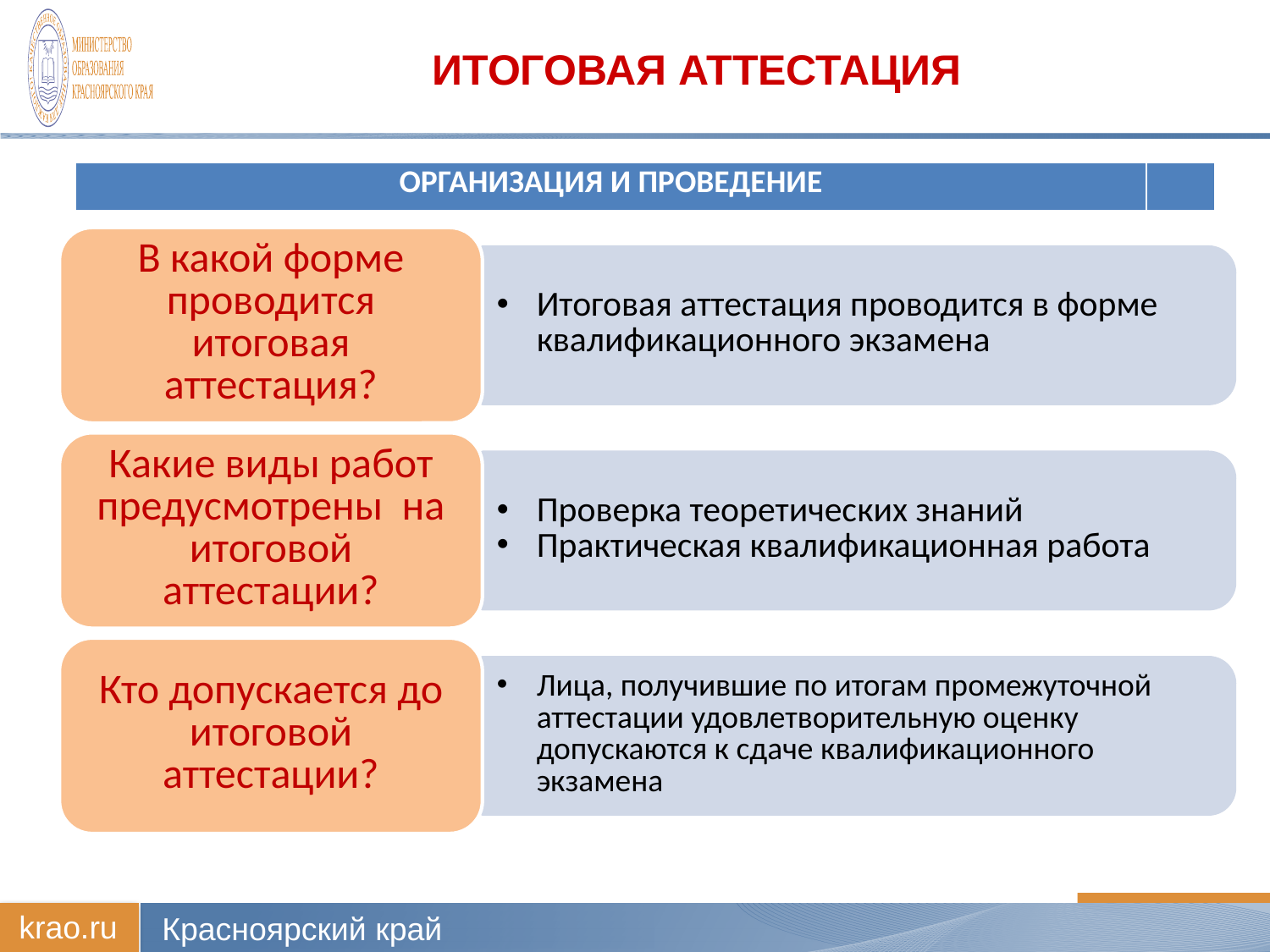

# Итоговая аттестация
| ОРГАНИЗАЦИЯ И ПРОВЕДЕНИЕ |  |
| --- | --- |
В какой форме проводится итоговая аттестация?
Итоговая аттестация проводится в форме квалификационного экзамена
Какие виды работ предусмотрены  на итоговой аттестации?
Кто допускается до итоговой аттестации?
Проверка теоретических знаний
Практическая квалификационная работа
Лица, получившие по итогам промежуточной аттестации удовлетворительную оценку допускаются к сдаче квалификационного экзамена